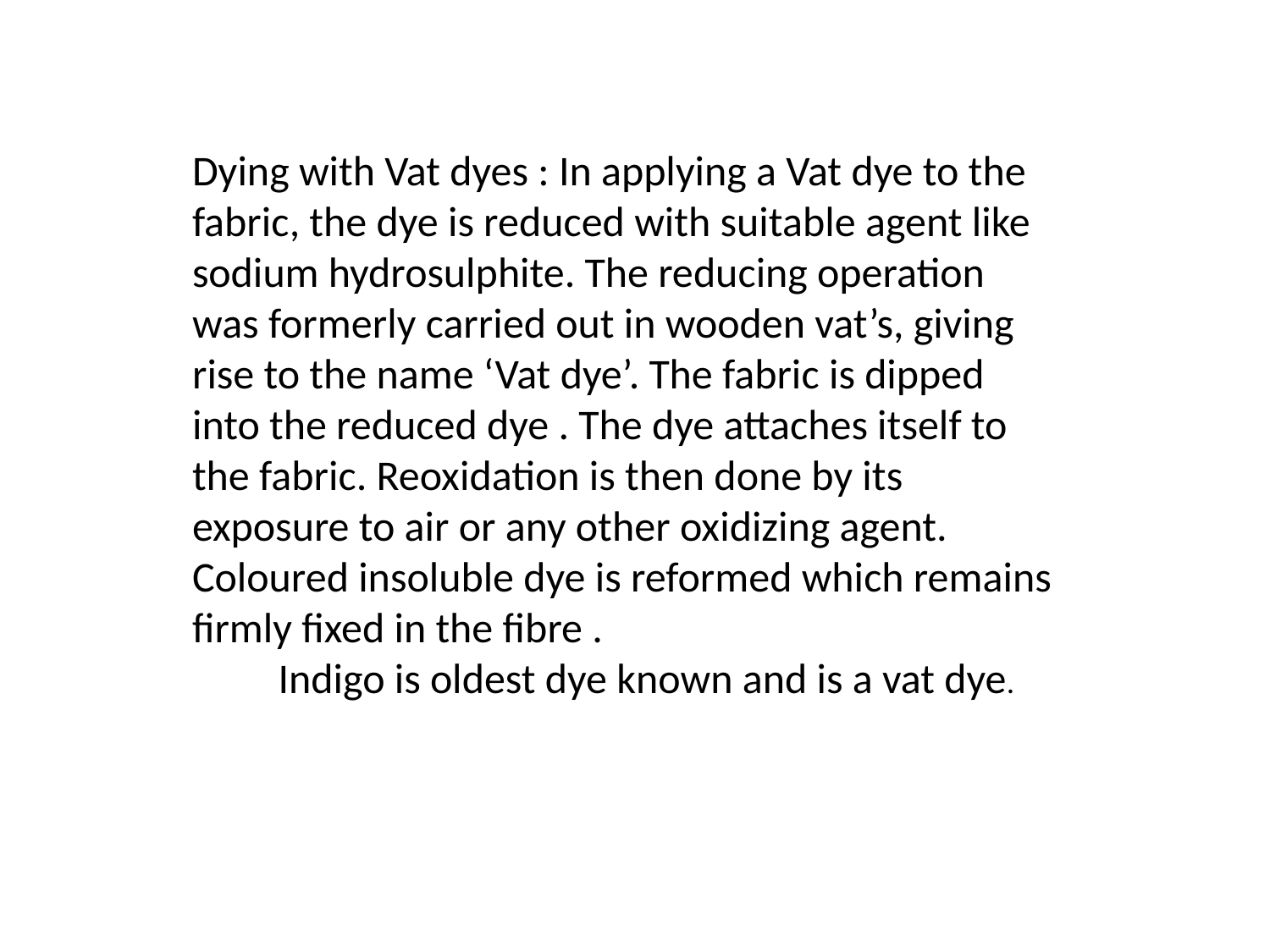

Dying with Vat dyes : In applying a Vat dye to the fabric, the dye is reduced with suitable agent like sodium hydrosulphite. The reducing operation was formerly carried out in wooden vat’s, giving rise to the name ‘Vat dye’. The fabric is dipped into the reduced dye . The dye attaches itself to the fabric. Reoxidation is then done by its exposure to air or any other oxidizing agent. Coloured insoluble dye is reformed which remains firmly fixed in the fibre .
         Indigo is oldest dye known and is a vat dye.